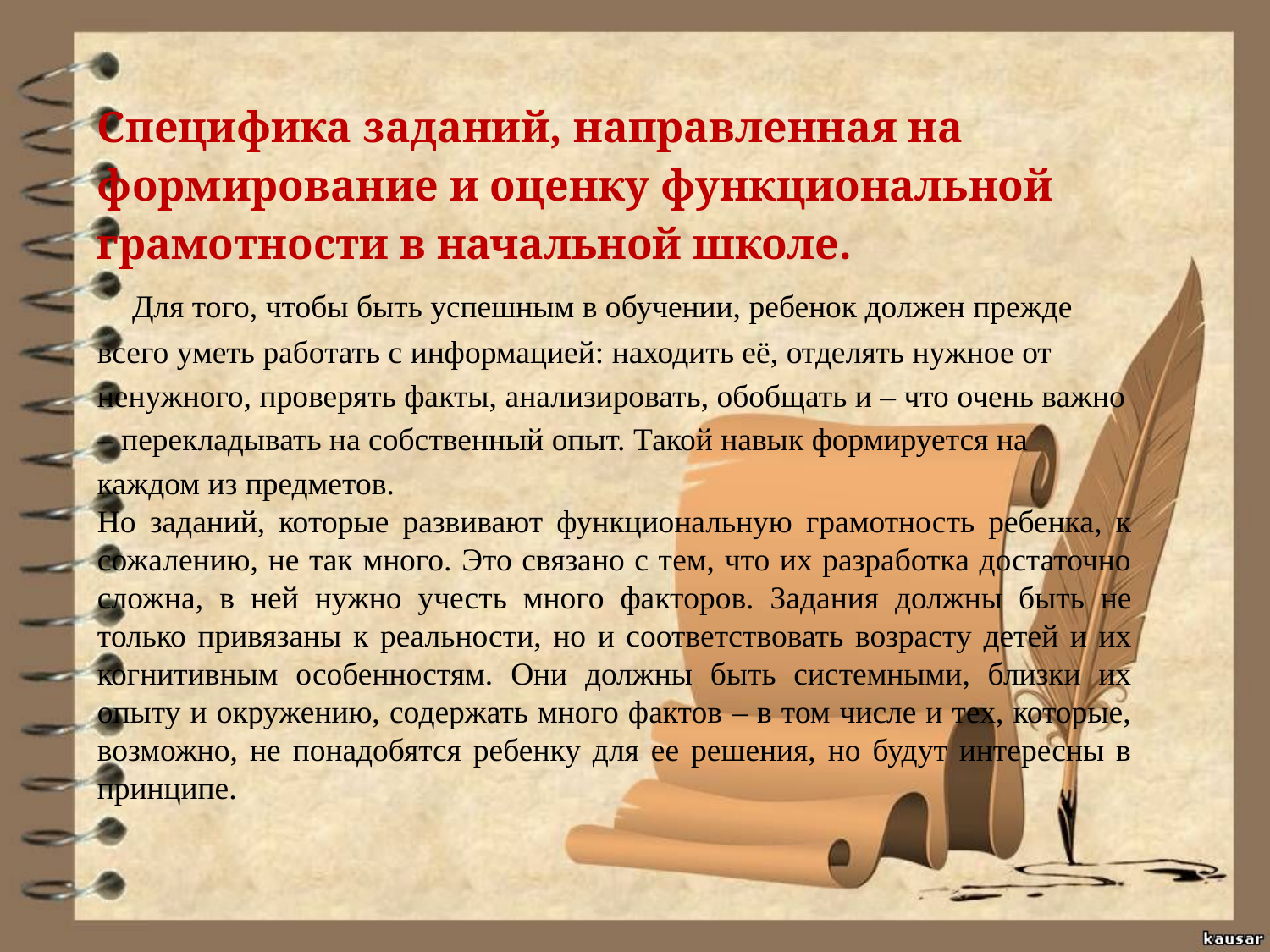

Специфика заданий, направленная на формирование и оценку функциональной грамотности в начальной школе.
    Для того, чтобы быть успешным в обучении, ребенок должен прежде всего уметь работать с информацией: находить её, отделять нужное от ненужного, проверять факты, анализировать, обобщать и – что очень важно – перекладывать на собственный опыт. Такой навык формируется на каждом из предметов.
Но заданий, которые развивают функциональную грамотность ребенка, к сожалению, не так много. Это связано с тем, что их разработка достаточно сложна, в ней нужно учесть много факторов. Задания должны быть не только привязаны к реальности, но и соответствовать возрасту детей и их когнитивным особенностям. Они должны быть системными, близки их опыту и окружению, содержать много фактов – в том числе и тех, которые, возможно, не понадобятся ребенку для ее решения, но будут интересны в принципе.